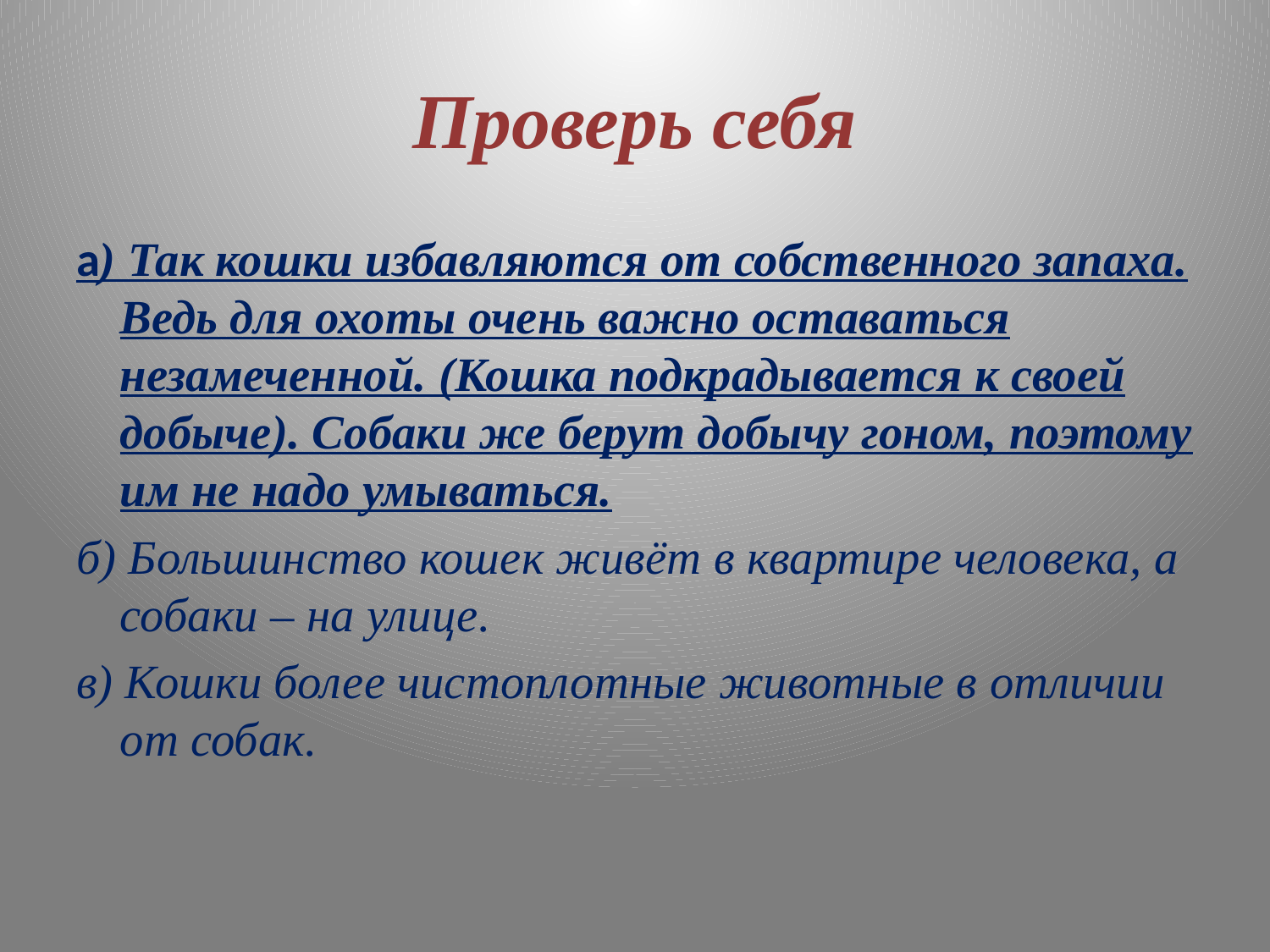

# Проверь себя
а) Так кошки избавляются от собственного запаха. Ведь для охоты очень важно оставаться незамеченной. (Кошка подкрадывается к своей добыче). Собаки же берут добычу гоном, поэтому им не надо умываться.
б) Большинство кошек живёт в квартире человека, а собаки – на улице.
в) Кошки более чистоплотные животные в отличии от собак.